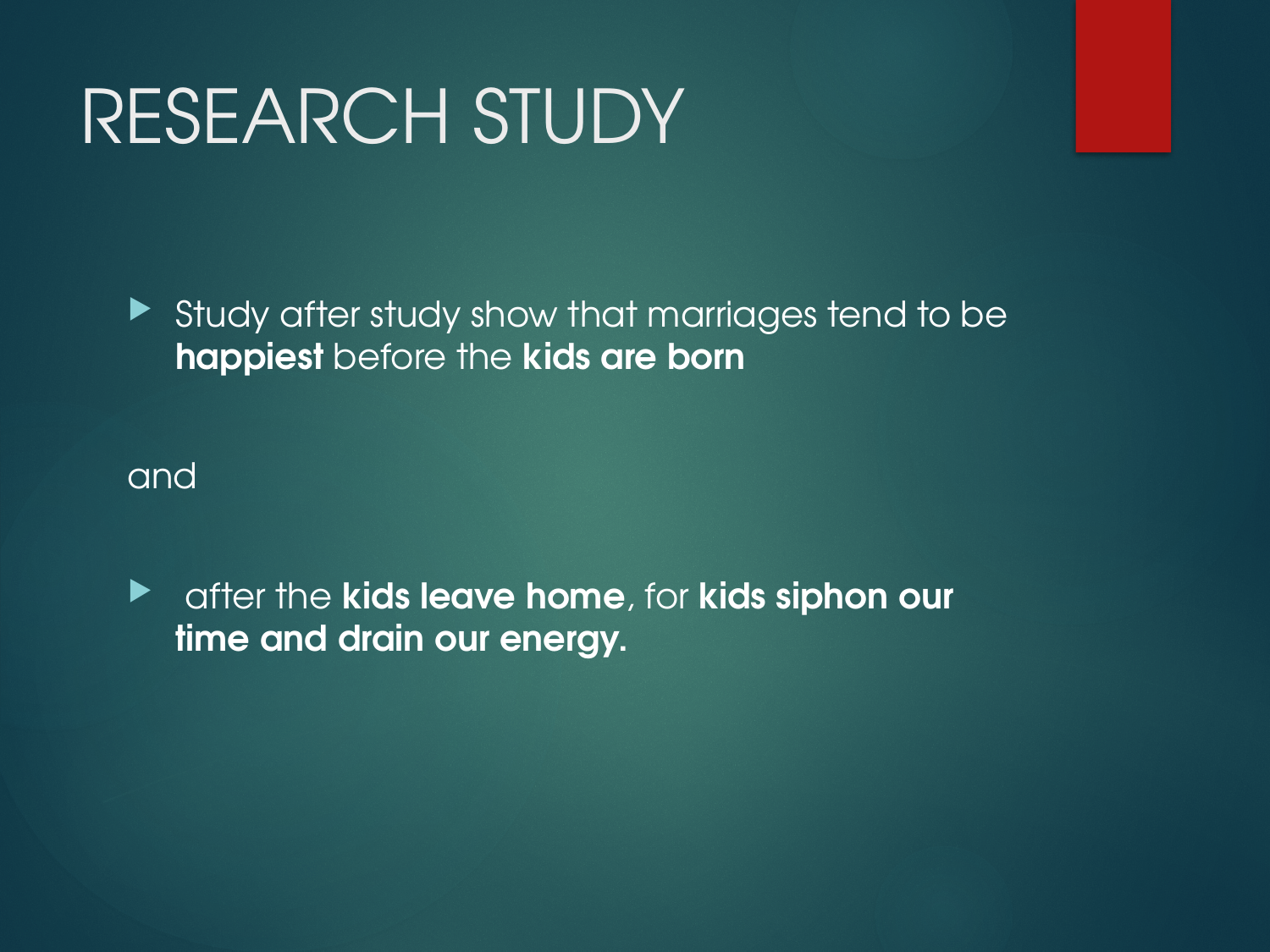

# RESEARCH STUDY
Study after study show that marriages tend to be happiest before the kids are born

and

 after the kids leave home, for kids siphon our time and drain our energy.